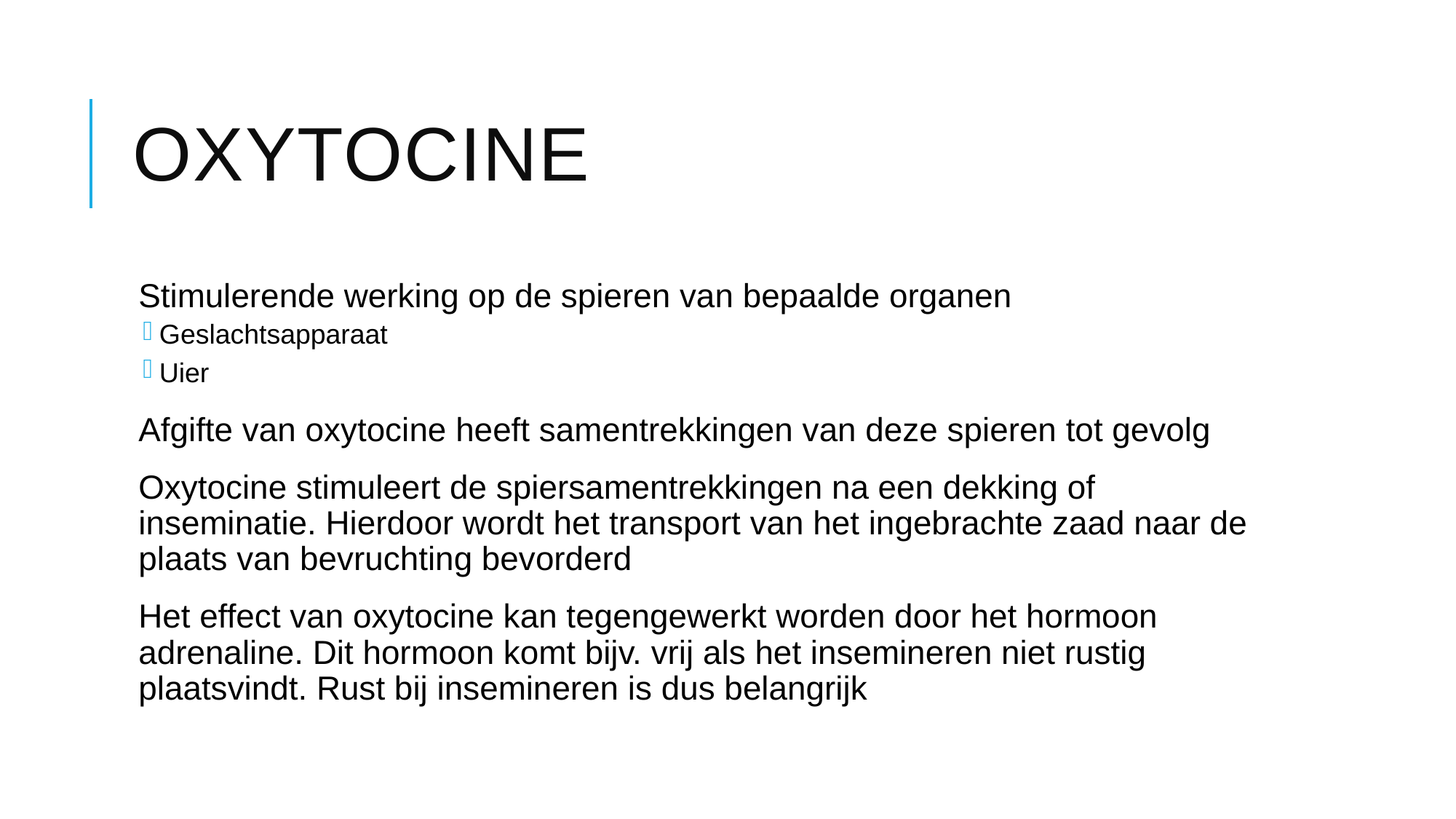

# oxytocine
Stimulerende werking op de spieren van bepaalde organen
Geslachtsapparaat
Uier
Afgifte van oxytocine heeft samentrekkingen van deze spieren tot gevolg
Oxytocine stimuleert de spiersamentrekkingen na een dekking of inseminatie. Hierdoor wordt het transport van het ingebrachte zaad naar de plaats van bevruchting bevorderd
Het effect van oxytocine kan tegengewerkt worden door het hormoon adrenaline. Dit hormoon komt bijv. vrij als het insemineren niet rustig plaatsvindt. Rust bij insemineren is dus belangrijk